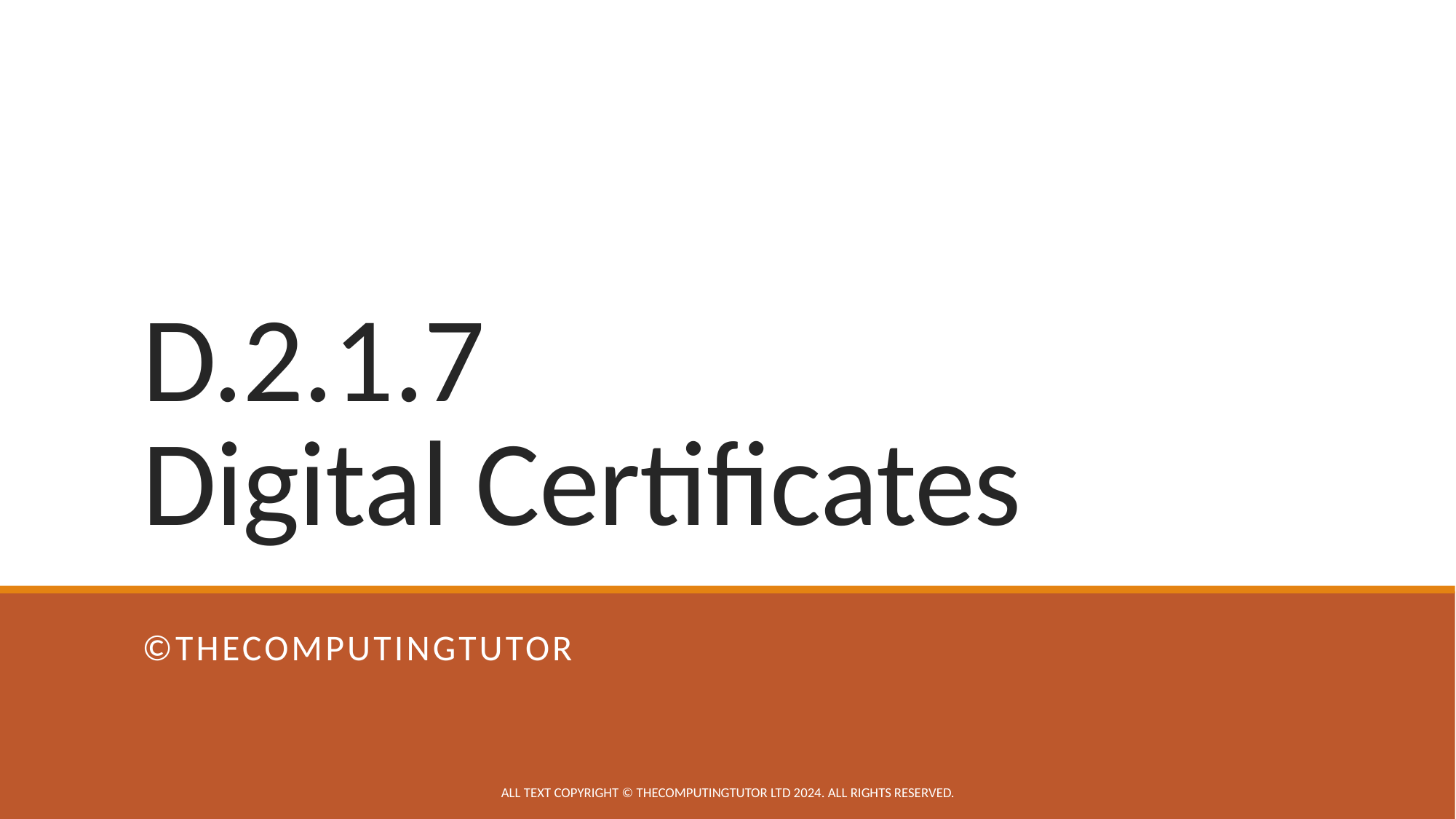

# D.2.1.7 Digital Certificates

©TheComputingTutor

All text copyright © TheComputingTutor Ltd 2024. All rights Reserved.